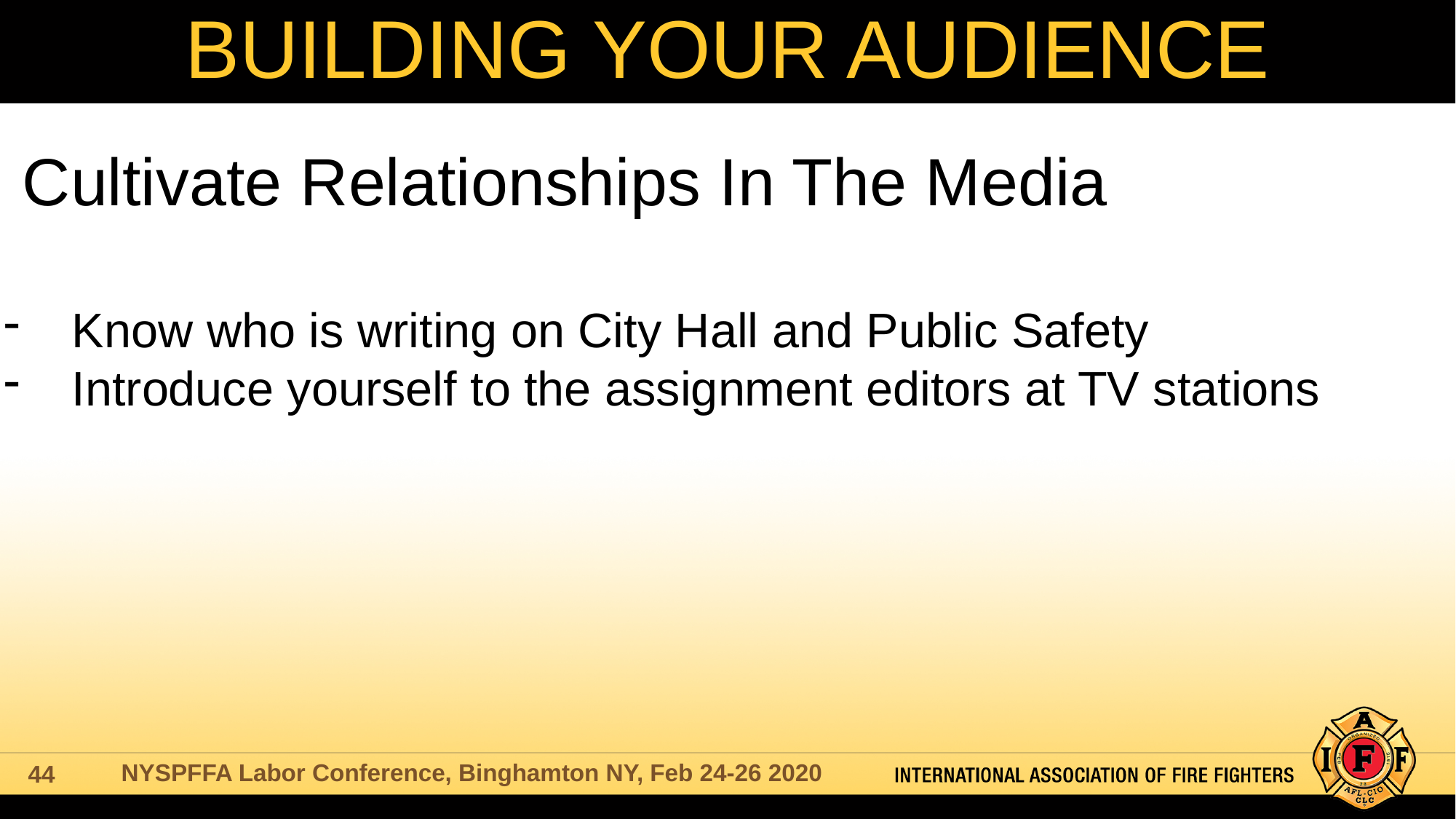

# BUILDING YOUR AUDIENCE
 Cultivate Relationships In The Media

Know who is writing on City Hall and Public Safety
Introduce yourself to the assignment editors at TV stations

NYSPFFA Labor Conference, Binghamton NY, Feb 24-26 2020